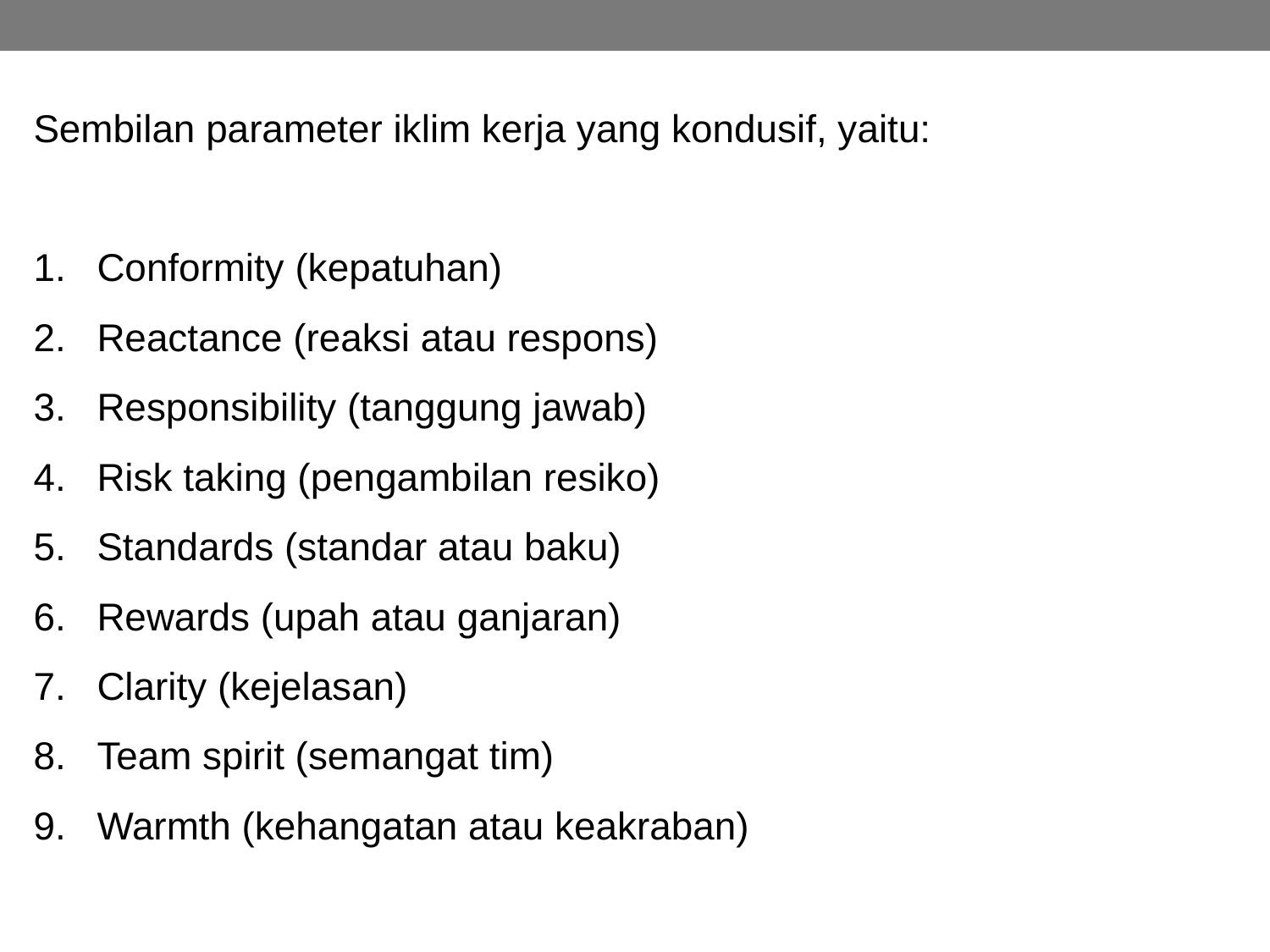

Sembilan parameter iklim kerja yang kondusif, yaitu:

Conformity (kepatuhan)
Reactance (reaksi atau respons)
Responsibility (tanggung jawab)
Risk taking (pengambilan resiko)
Standards (standar atau baku)
Rewards (upah atau ganjaran)
Clarity (kejelasan)
Team spirit (semangat tim)
Warmth (kehangatan atau keakraban)